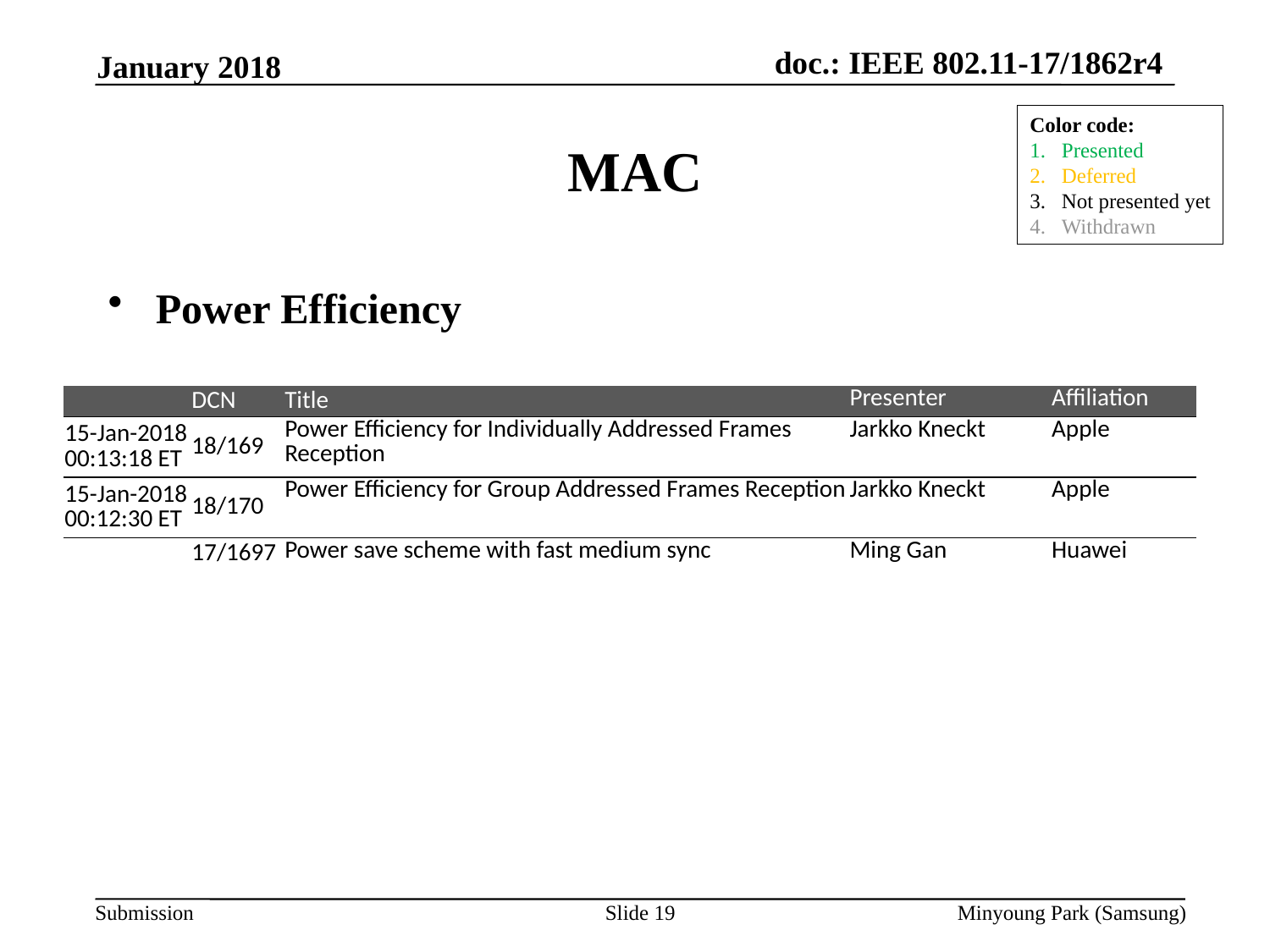

January 2018
# MAC
Color code:
Presented
Deferred
Not presented yet
Withdrawn
Power Efficiency

|  | DCN | Title | Presenter | Affiliation |
| --- | --- | --- | --- | --- |
| 15-Jan-2018 00:13:18 ET | 18/169 | Power Efficiency for Individually Addressed Frames Reception | Jarkko Kneckt | Apple |
| 15-Jan-2018 00:12:30 ET | 18/170 | Power Efficiency for Group Addressed Frames Reception | Jarkko Kneckt | Apple |
|  | 17/1697 | Power save scheme with fast medium sync | Ming Gan | Huawei |
Slide 19
Minyoung Park (Samsung)